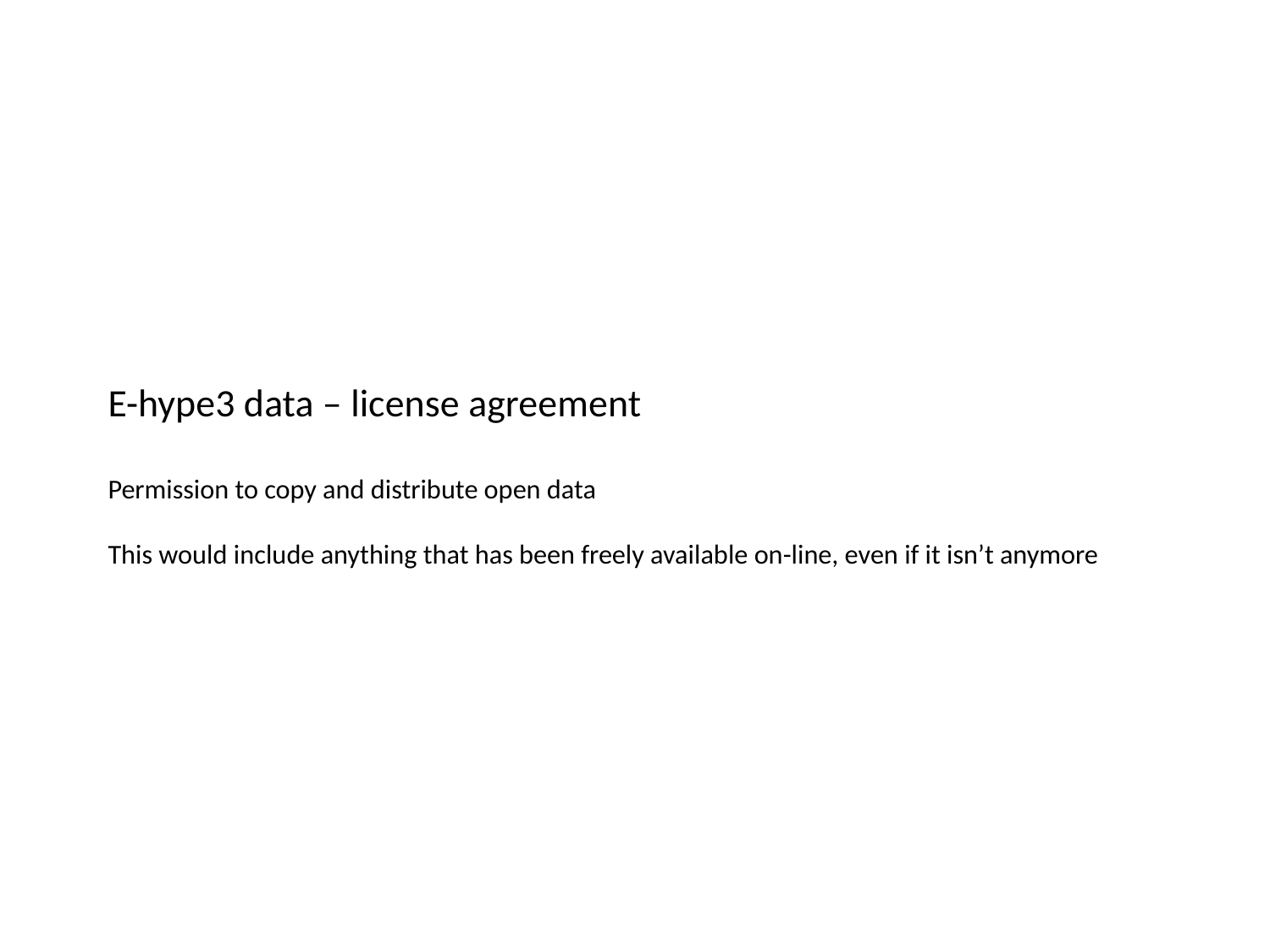

# E-hype3 data – license agreement Permission to copy and distribute open data This would include anything that has been freely available on-line, even if it isn’t anymore